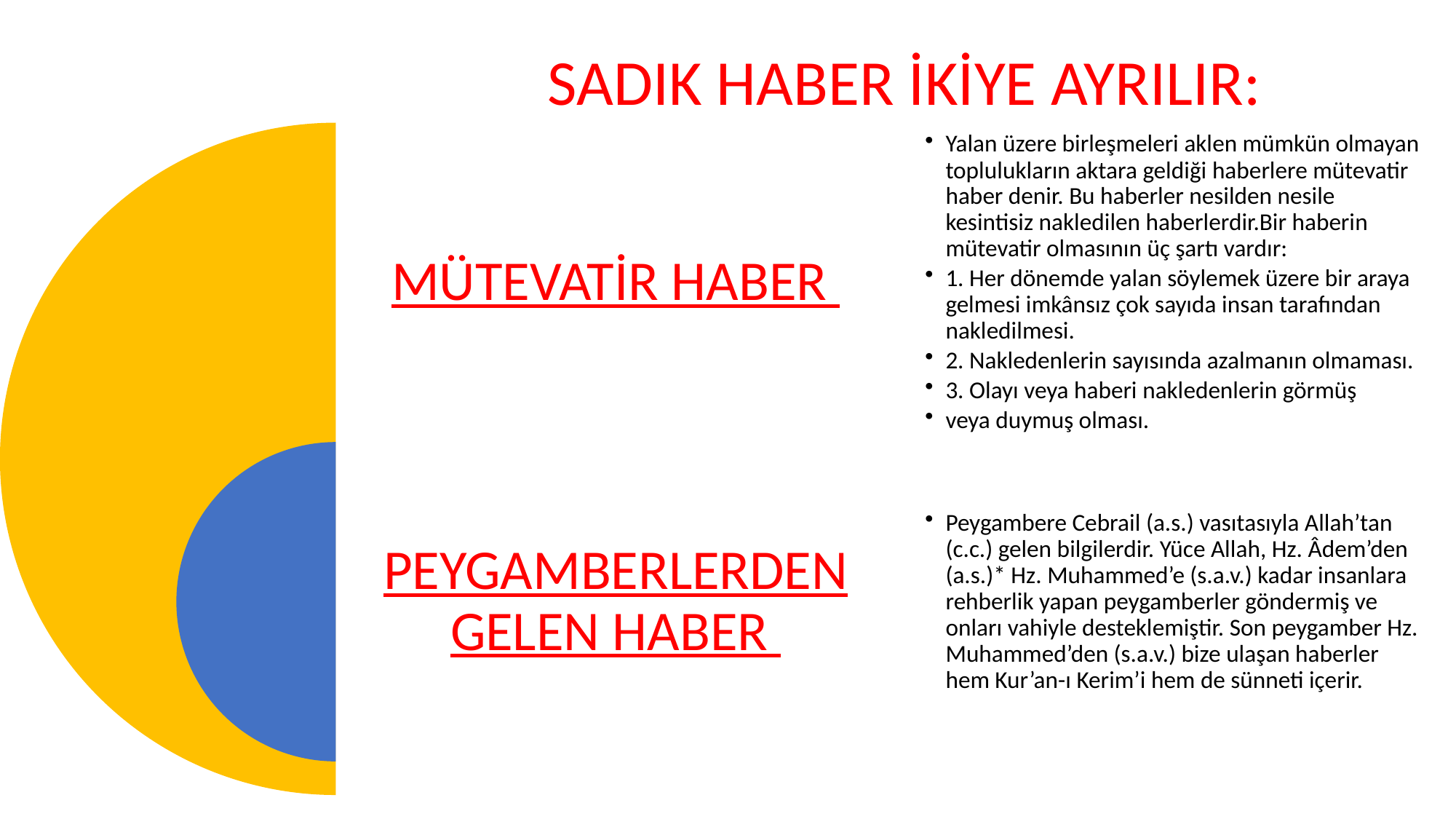

# SADIK HABER İKİYE AYRILIR:
MÜTEVATİR HABER
PEYGAMBERLERDEN GELEN HABER
Yalan üzere birleşmeleri aklen mümkün olmayan toplulukların aktara geldiği haberlere mütevatir haber denir. Bu haberler nesilden nesile kesintisiz nakledilen haberlerdir.Bir haberin mütevatir olmasının üç şartı vardır:
1. Her dönemde yalan söylemek üzere bir araya gelmesi imkânsız çok sayıda insan tarafından nakledilmesi.
2. Nakledenlerin sayısında azalmanın olmaması.
3. Olayı veya haberi nakledenlerin görmüş
veya duymuş olması.
Peygambere Cebrail (a.s.) vasıtasıyla Allah’tan (c.c.) gelen bilgilerdir. Yüce Allah, Hz. Âdem’den (a.s.)* Hz. Muhammed’e (s.a.v.) kadar insanlara rehberlik yapan peygamberler göndermiş ve onları vahiyle desteklemiştir. Son peygamber Hz. Muhammed’den (s.a.v.) bize ulaşan haberler hem Kur’an-ı Kerim’i hem de sünneti içerir.